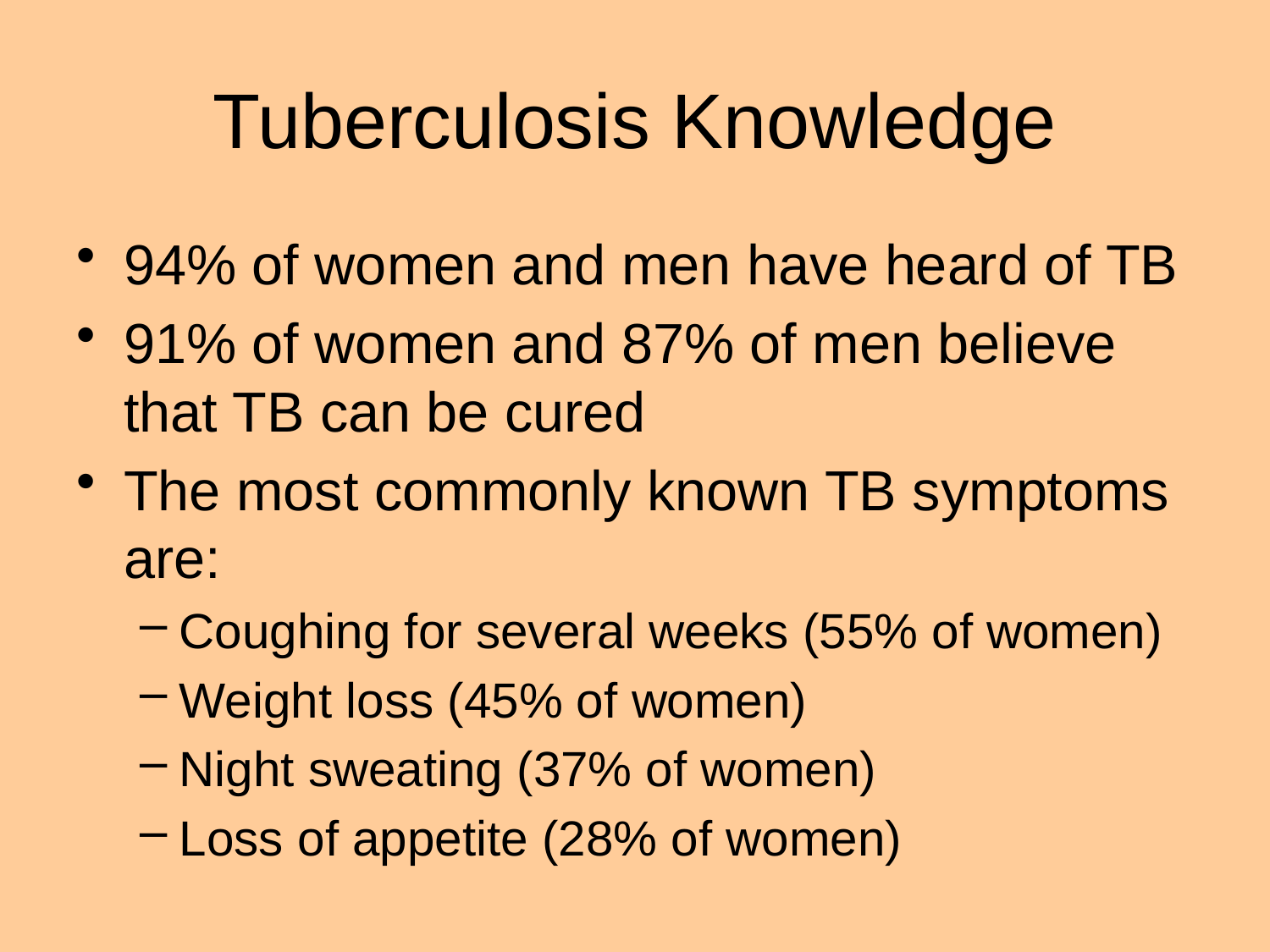

# Tuberculosis Knowledge
94% of women and men have heard of TB
91% of women and 87% of men believe that TB can be cured
The most commonly known TB symptoms are:
Coughing for several weeks (55% of women)
Weight loss (45% of women)
Night sweating (37% of women)
Loss of appetite (28% of women)